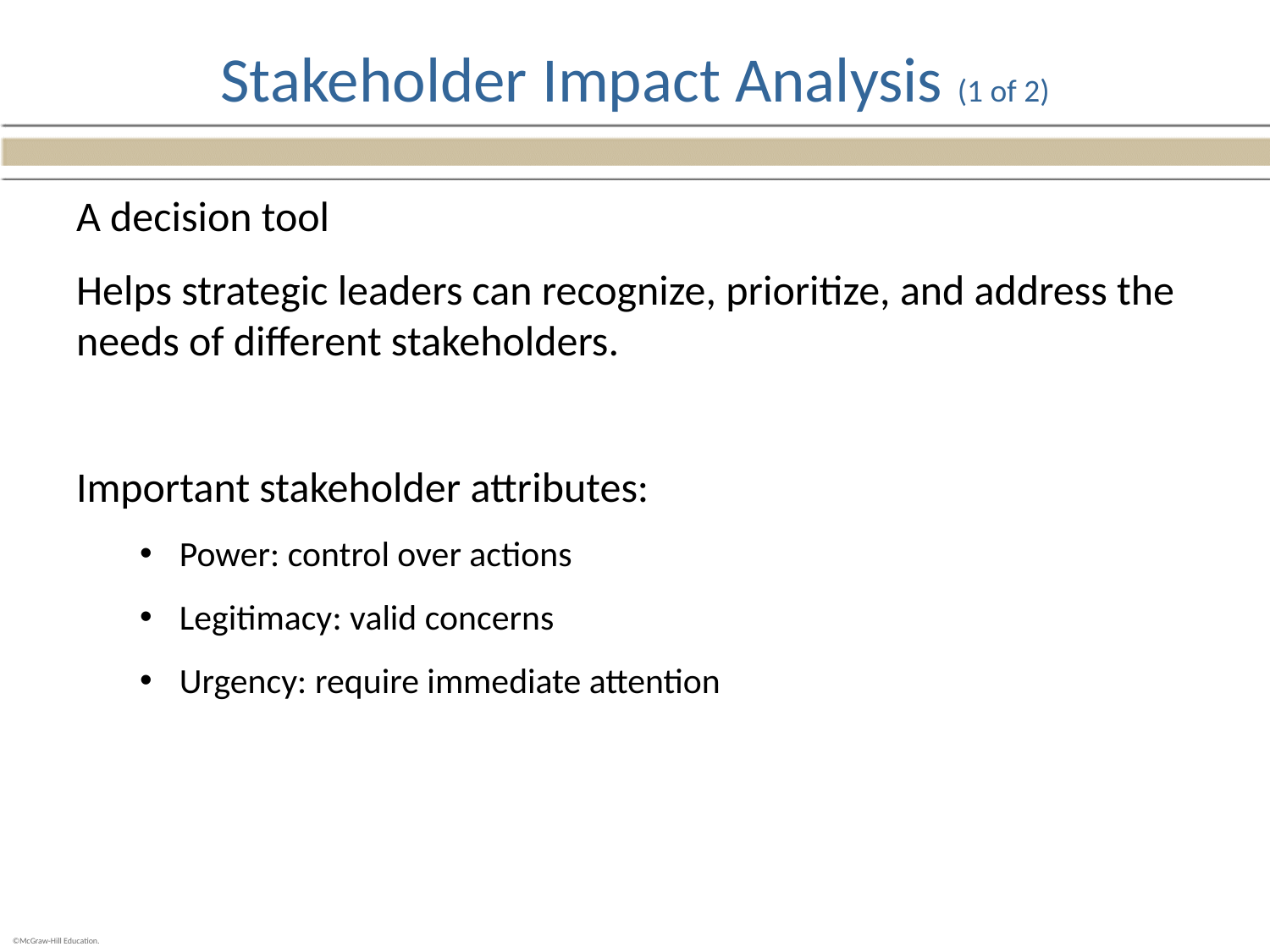

# Stakeholder Impact Analysis (1 of 2)
A decision tool
Helps strategic leaders can recognize, prioritize, and address the needs of different stakeholders.

Important stakeholder attributes:
Power: control over actions
Legitimacy: valid concerns
Urgency: require immediate attention